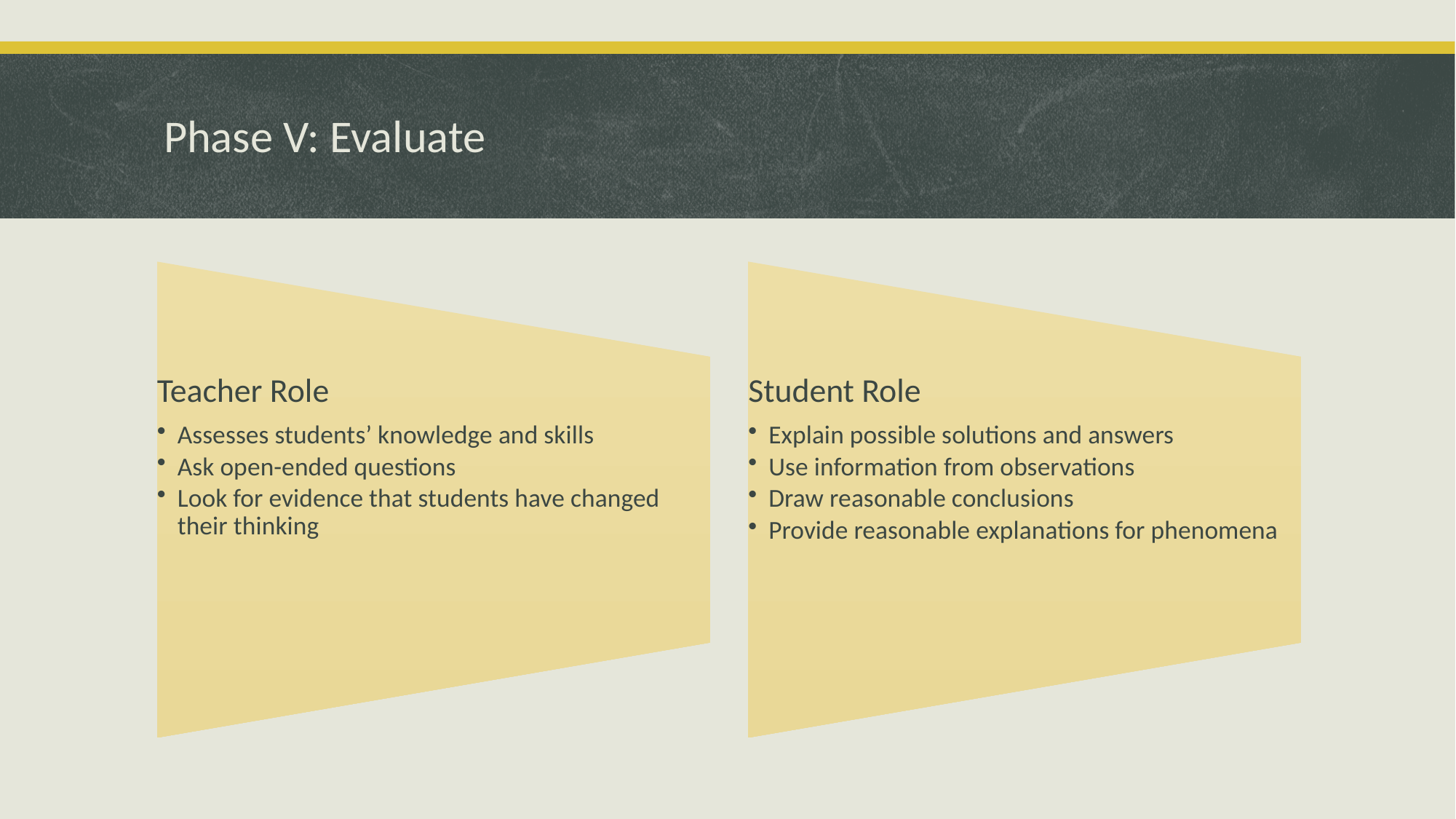

# Phase V: Evaluate
Teacher Role
Assesses students’ knowledge and skills
Ask open-ended questions
Look for evidence that students have changed their thinking

Student Role
Explain possible solutions and answers
Use information from observations
Draw reasonable conclusions
Provide reasonable explanations for phenomena